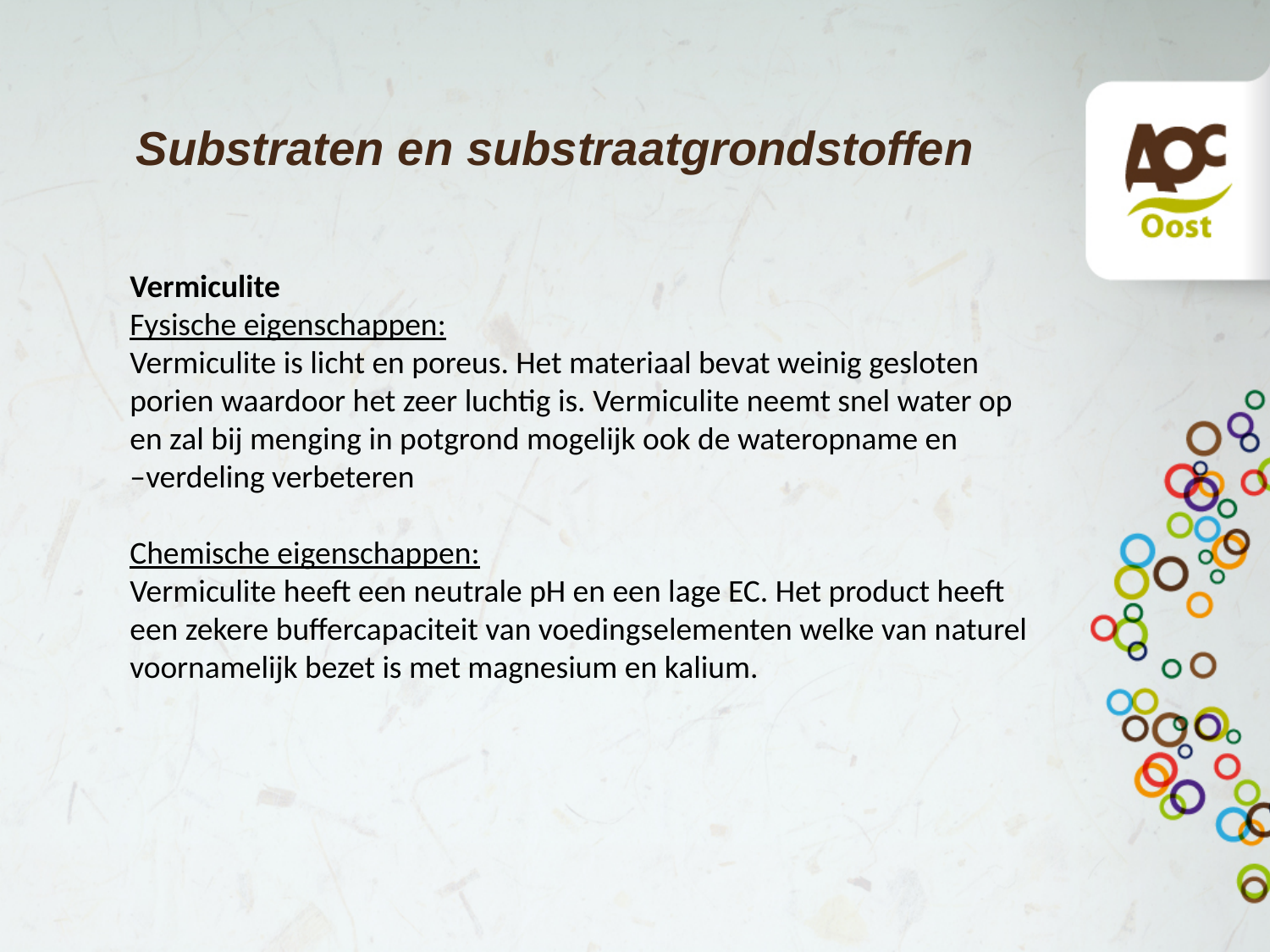

# Substraten en substraatgrondstoffen

Vermiculite
Fysische eigenschappen:
Vermiculite is licht en poreus. Het materiaal bevat weinig gesloten porien waardoor het zeer luchtig is. Vermiculite neemt snel water op en zal bij menging in potgrond mogelijk ook de wateropname en
–verdeling verbeteren

Chemische eigenschappen:
Vermiculite heeft een neutrale pH en een lage EC. Het product heeft een zekere buffercapaciteit van voedingselementen welke van naturel voornamelijk bezet is met magnesium en kalium.